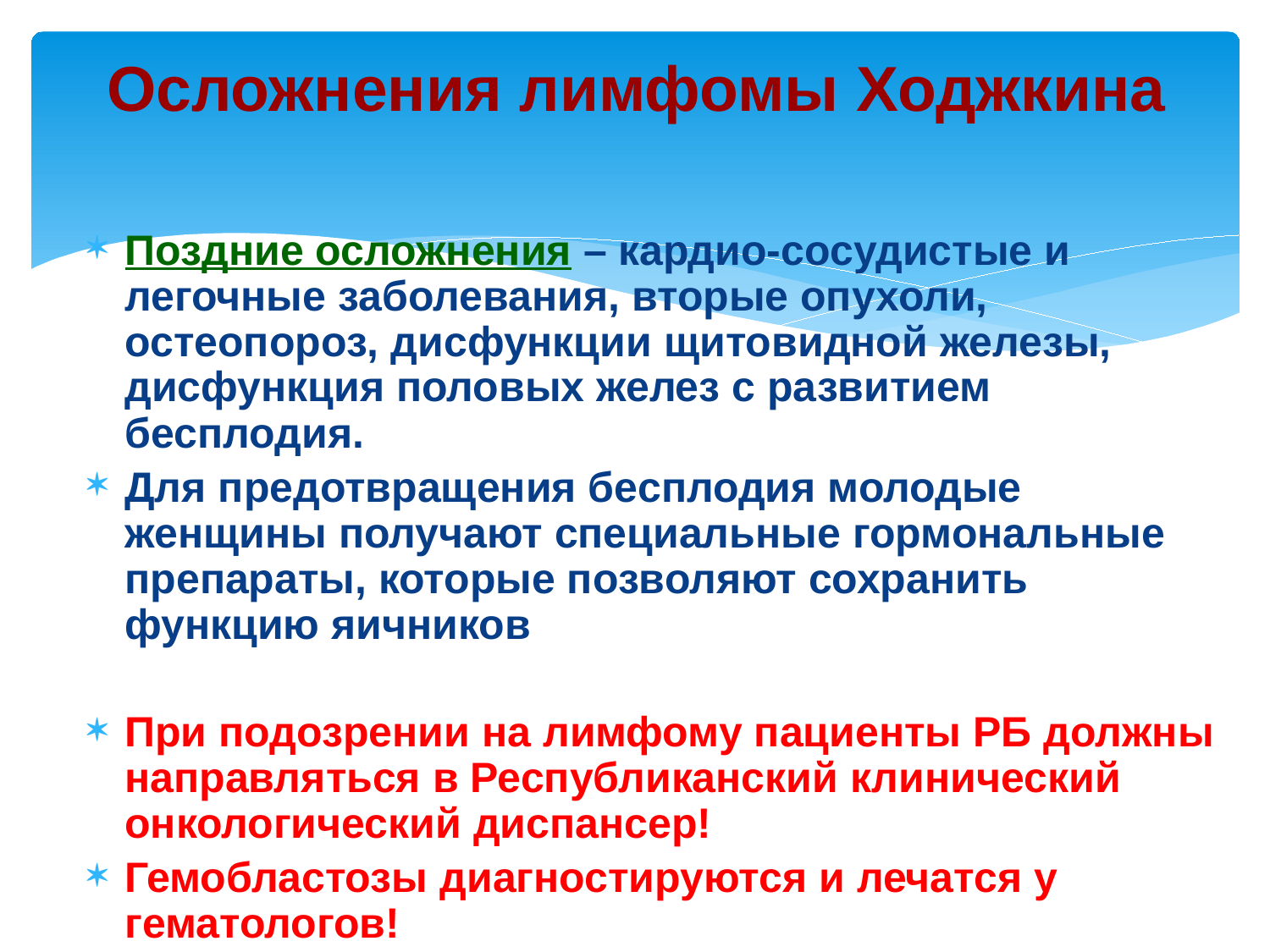

# Осложнения лимфомы Ходжкина
Поздние осложнения – кардио-сосудистые и легочные заболевания, вторые опухоли, остеопороз, дисфункции щитовидной железы, дисфункция половых желез с развитием бесплодия.
Для предотвращения бесплодия молодые женщины получают специальные гормональные препараты, которые позволяют сохранить функцию яичников

При подозрении на лимфому пациенты РБ должны направляться в Республиканский клинический онкологический диспансер!
Гемобластозы диагностируются и лечатся у гематологов!